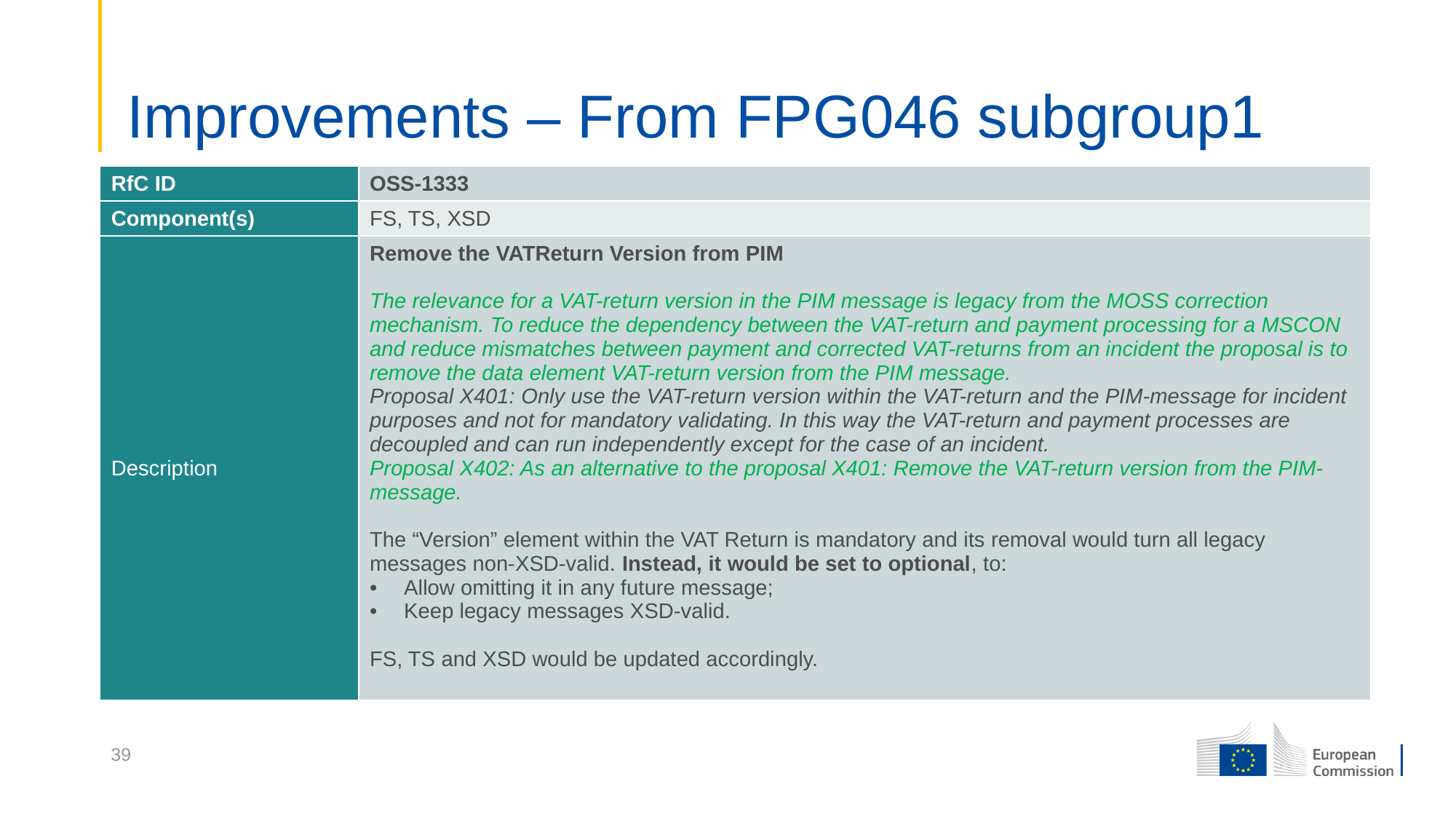

# Improvements – From FPG046 subgroup1
| RfC ID | OSS-1333 |
| --- | --- |
| Component(s) | FS, TS, XSD |
| Description | Remove the VATReturn Version from PIM The relevance for a VAT-return version in the PIM message is legacy from the MOSS correction mechanism. To reduce the dependency between the VAT-return and payment processing for a MSCON and reduce mismatches between payment and corrected VAT-returns from an incident the proposal is to remove the data element VAT-return version from the PIM message.  Proposal X401: Only use the VAT-return version within the VAT-return and the PIM-message for incident purposes and not for mandatory validating. In this way the VAT-return and payment processes are decoupled and can run independently except for the case of an incident. Proposal X402: As an alternative to the proposal X401: Remove the VAT-return version from the PIM-message. The “Version” element within the VAT Return is mandatory and its removal would turn all legacy messages non-XSD-valid. Instead, it would be set to optional, to: Allow omitting it in any future message; Keep legacy messages XSD-valid. FS, TS and XSD would be updated accordingly. |
39